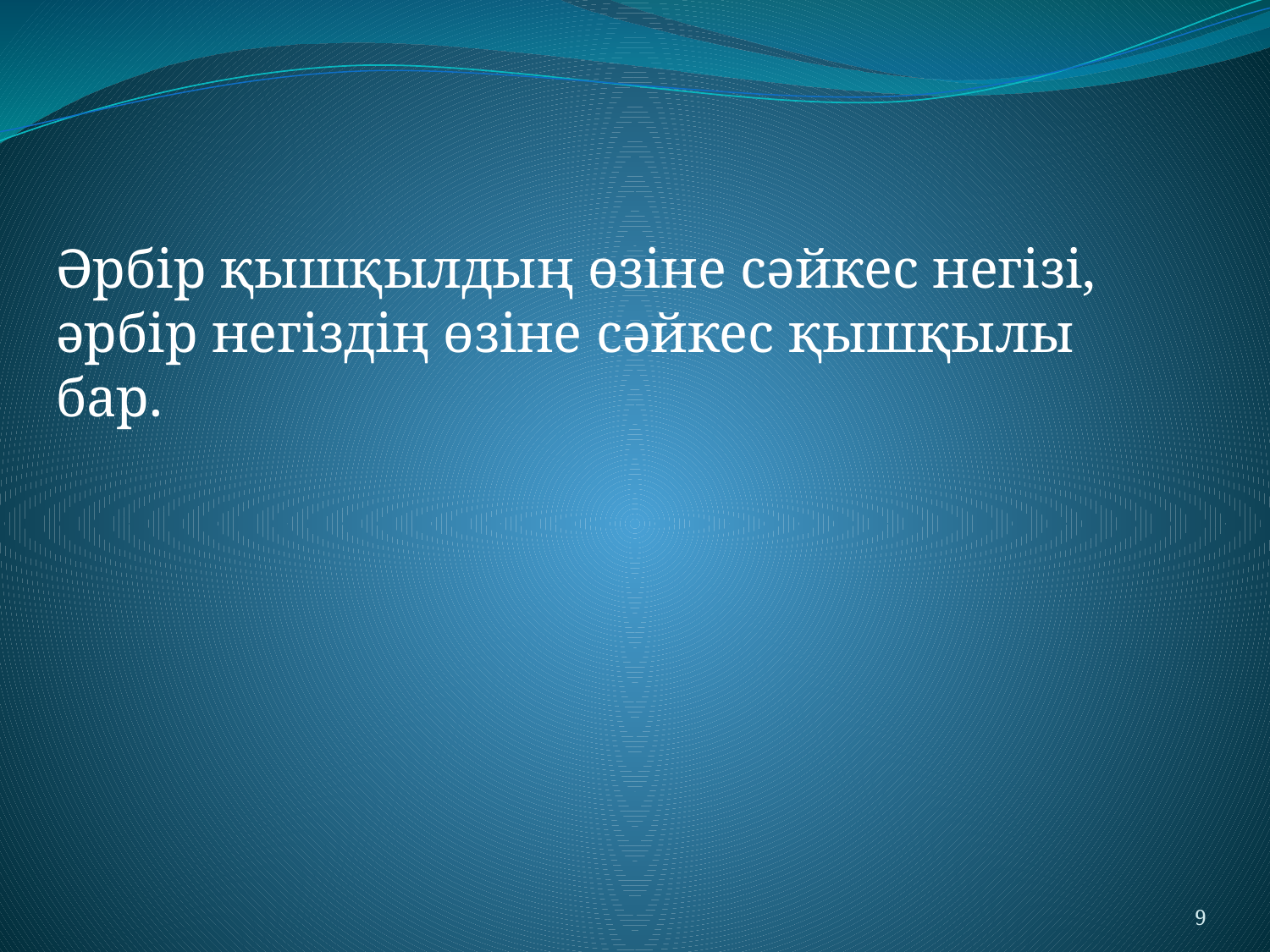

Әрбір қышқылдың өзіне сәйкес негізі, әрбір негіздің өзіне сәйкес қышқылы бар.

9